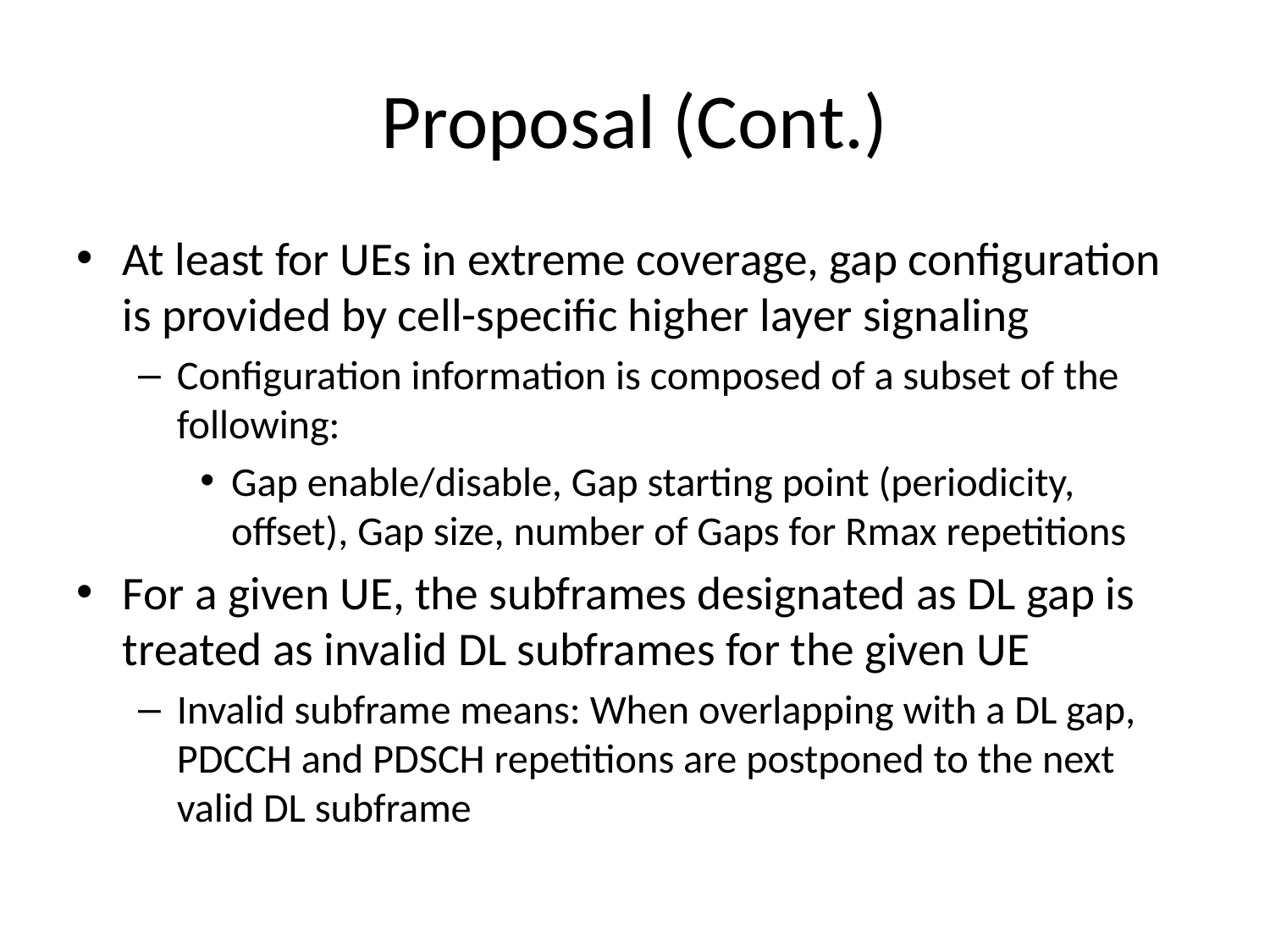

# Proposal (Cont.)
At least for UEs in extreme coverage, gap configuration is provided by cell-specific higher layer signaling
Configuration information is composed of a subset of the following:
Gap enable/disable, Gap starting point (periodicity, offset), Gap size, number of Gaps for Rmax repetitions
For a given UE, the subframes designated as DL gap is treated as invalid DL subframes for the given UE
Invalid subframe means: When overlapping with a DL gap, PDCCH and PDSCH repetitions are postponed to the next valid DL subframe